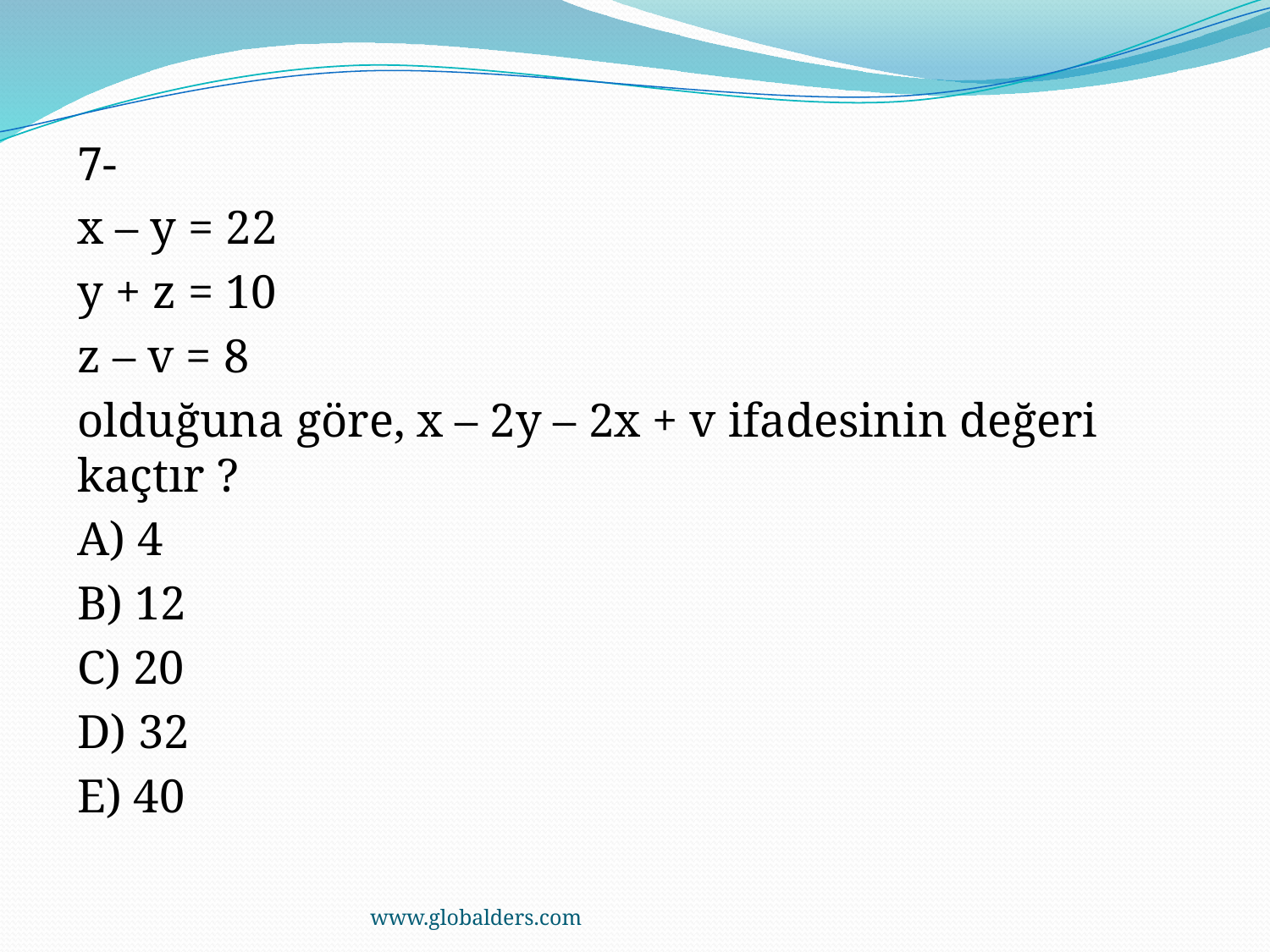

7-
x – y = 22
y + z = 10
z – v = 8
olduğuna göre, x – 2y – 2x + v ifadesinin değeri kaçtır ?
A) 4
B) 12
C) 20
D) 32
E) 40
www.globalders.com